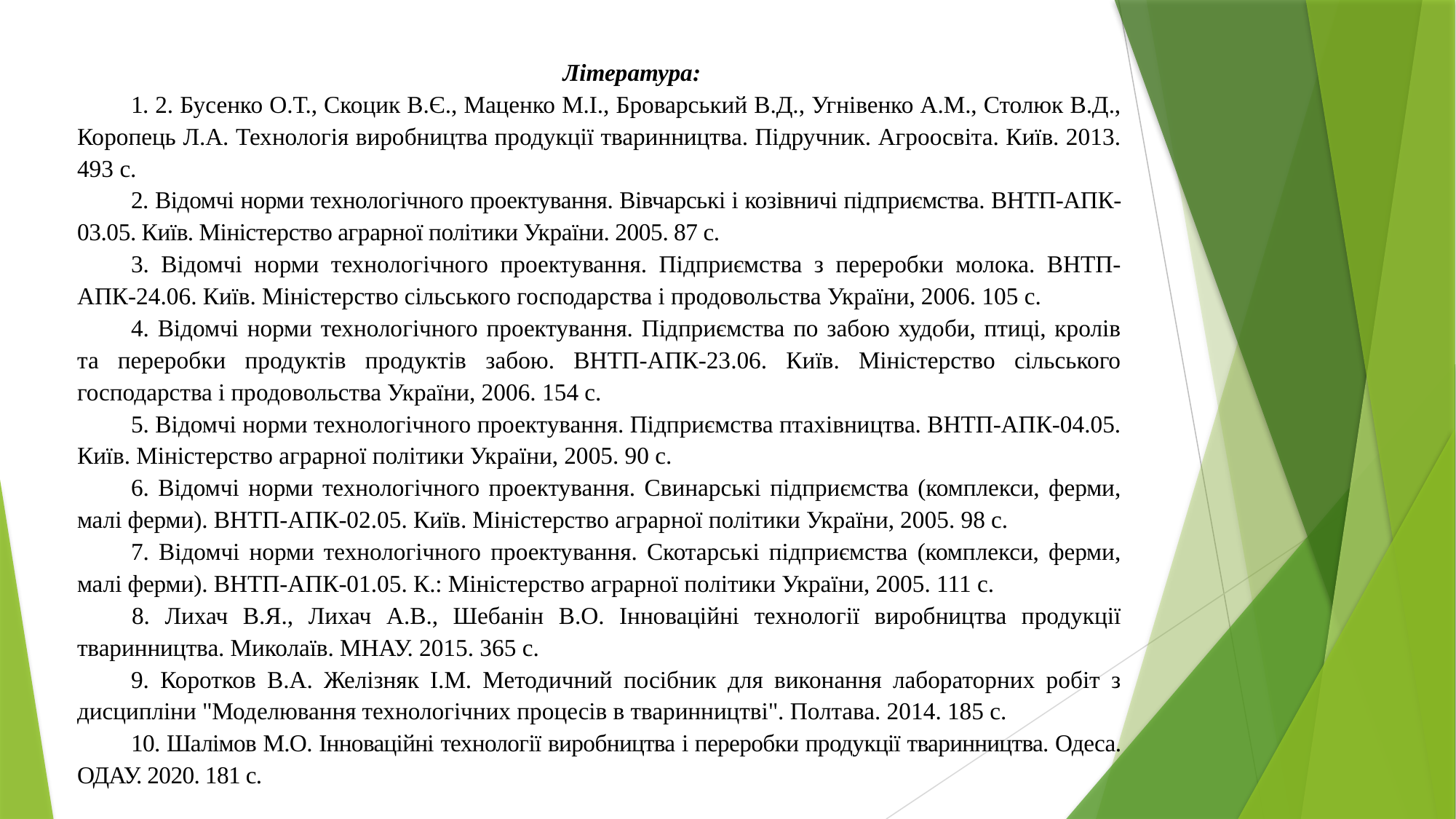

Література:
1. 2. Бусенко О.Т., Скоцик В.Є., Маценко М.І., Броварський В.Д., Угнівенко А.М., Столюк В.Д., Коропець Л.А. Технологія виробництва продукції тваринництва. Підручник. Агроосвіта. Київ. 2013. 493 с.
2. Відомчі норми технологічного проектування. Вівчарські і козівничі підприємства. ВНТП-АПК-03.05. Київ. Міністерство аграрної політики України. 2005. 87 с.
3. Відомчі норми технологічного проектування. Підприємства з переробки молока. ВНТП-АПК-24.06. Київ. Міністерство сільського господарства і продовольства України, 2006. 105 с.
4. Відомчі норми технологічного проектування. Підприємства по забою худоби, птиці, кролів та переробки продуктів продуктів забою. ВНТП-АПК-23.06. Київ. Міністерство сільського господарства і продовольства України, 2006. 154 с.
5. Відомчі норми технологічного проектування. Підприємства птахівництва. ВНТП-АПК-04.05. Київ. Міністерство аграрної політики України, 2005. 90 с.
6. Відомчі норми технологічного проектування. Свинарські підприємства (комплекси, ферми, малі ферми). ВНТП-АПК-02.05. Київ. Міністерство аграрної політики України, 2005. 98 с.
7. Відомчі норми технологічного проектування. Скотарські підприємства (комплекси, ферми, малі ферми). ВНТП-АПК-01.05. К.: Міністерство аграрної політики України, 2005. 111 с.
8. Лихач В.Я., Лихач А.В., Шебанін В.О. Інноваційні технології виробництва продукції тваринництва. Миколаїв. МНАУ. 2015. 365 с.
9. Коротков В.А. Желізняк І.М. Методичний посібник для виконання лабораторних робіт з дисципліни "Моделювання технологічних процесів в тваринництві". Полтава. 2014. 185 с.
10. Шалімов М.О. Інноваційні технології виробництва і переробки продукції тваринництва. Одеса. ОДАУ. 2020. 181 с.